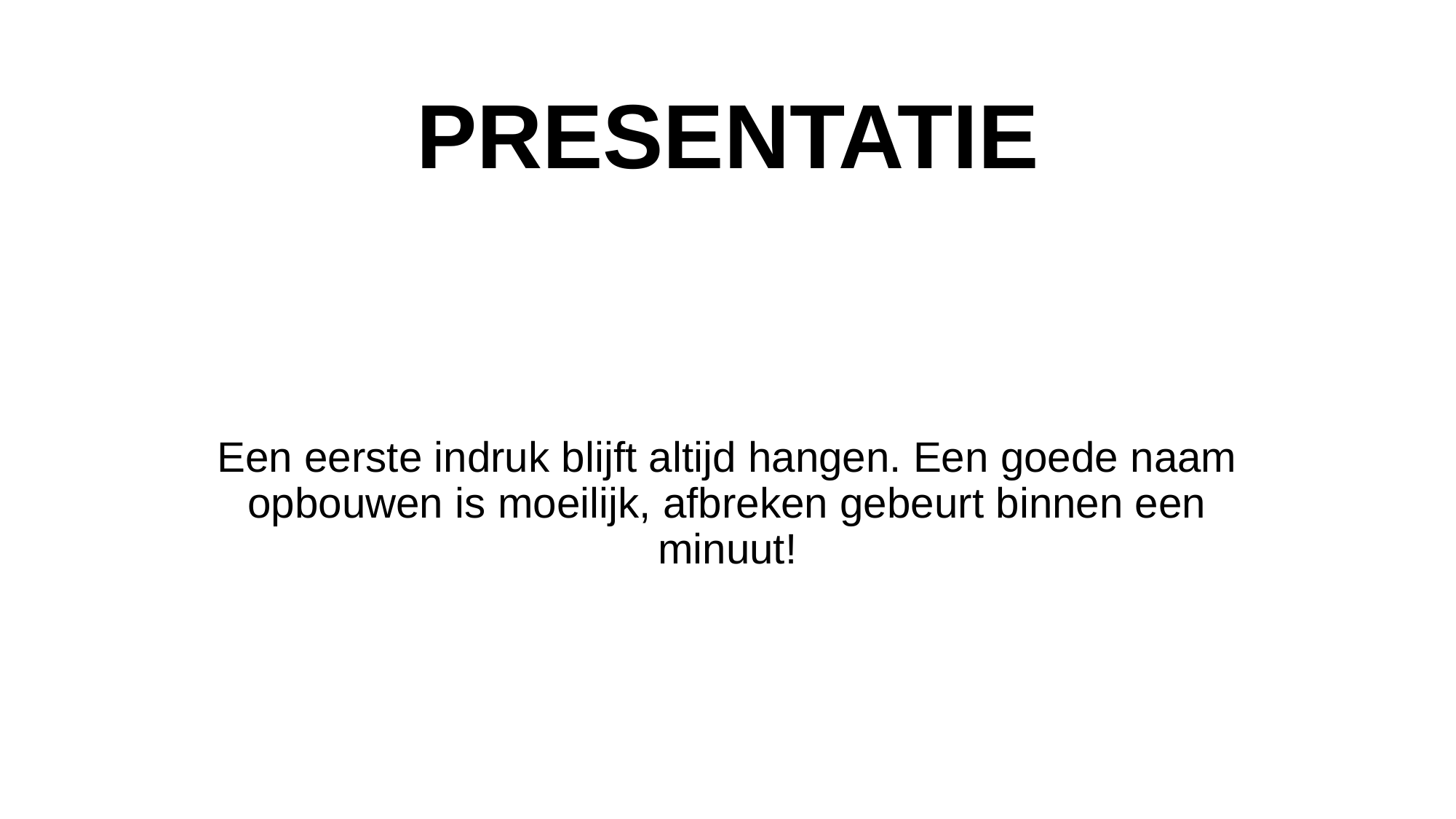

# PRESENTATIE
Een eerste indruk blijft altijd hangen. Een goede naam opbouwen is moeilijk, afbreken gebeurt binnen een minuut!